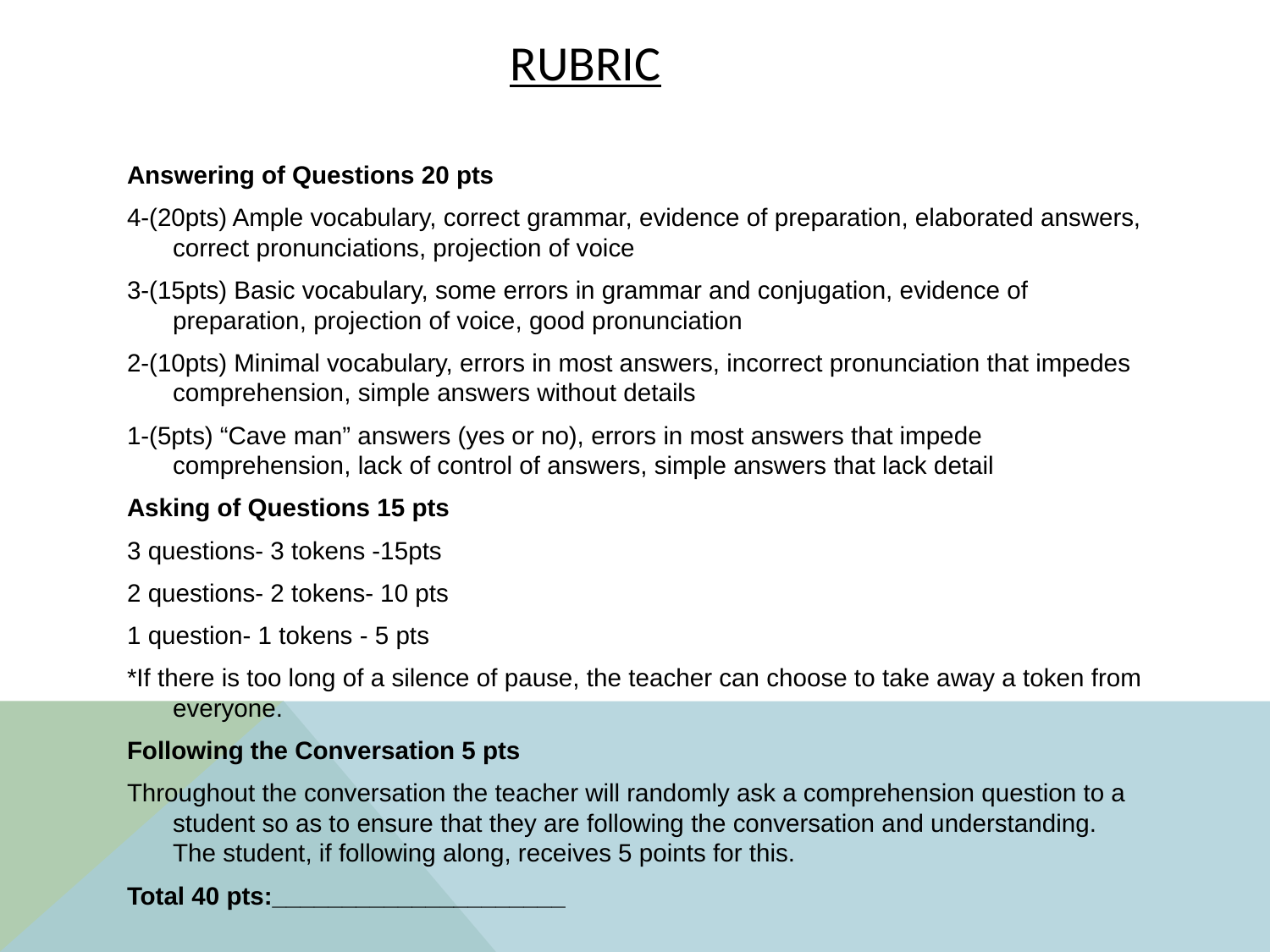

# Rubric
Answering of Questions 20 pts
4-(20pts) Ample vocabulary, correct grammar, evidence of preparation, elaborated answers, correct pronunciations, projection of voice
3-(15pts) Basic vocabulary, some errors in grammar and conjugation, evidence of preparation, projection of voice, good pronunciation
2-(10pts) Minimal vocabulary, errors in most answers, incorrect pronunciation that impedes comprehension, simple answers without details
1-(5pts) “Cave man” answers (yes or no), errors in most answers that impede comprehension, lack of control of answers, simple answers that lack detail
Asking of Questions 15 pts
3 questions- 3 tokens -15pts
2 questions- 2 tokens- 10 pts
1 question- 1 tokens - 5 pts
*If there is too long of a silence of pause, the teacher can choose to take away a token from everyone.
Following the Conversation 5 pts
Throughout the conversation the teacher will randomly ask a comprehension question to a student so as to ensure that they are following the conversation and understanding. The student, if following along, receives 5 points for this.
Total 40 pts:_____________________